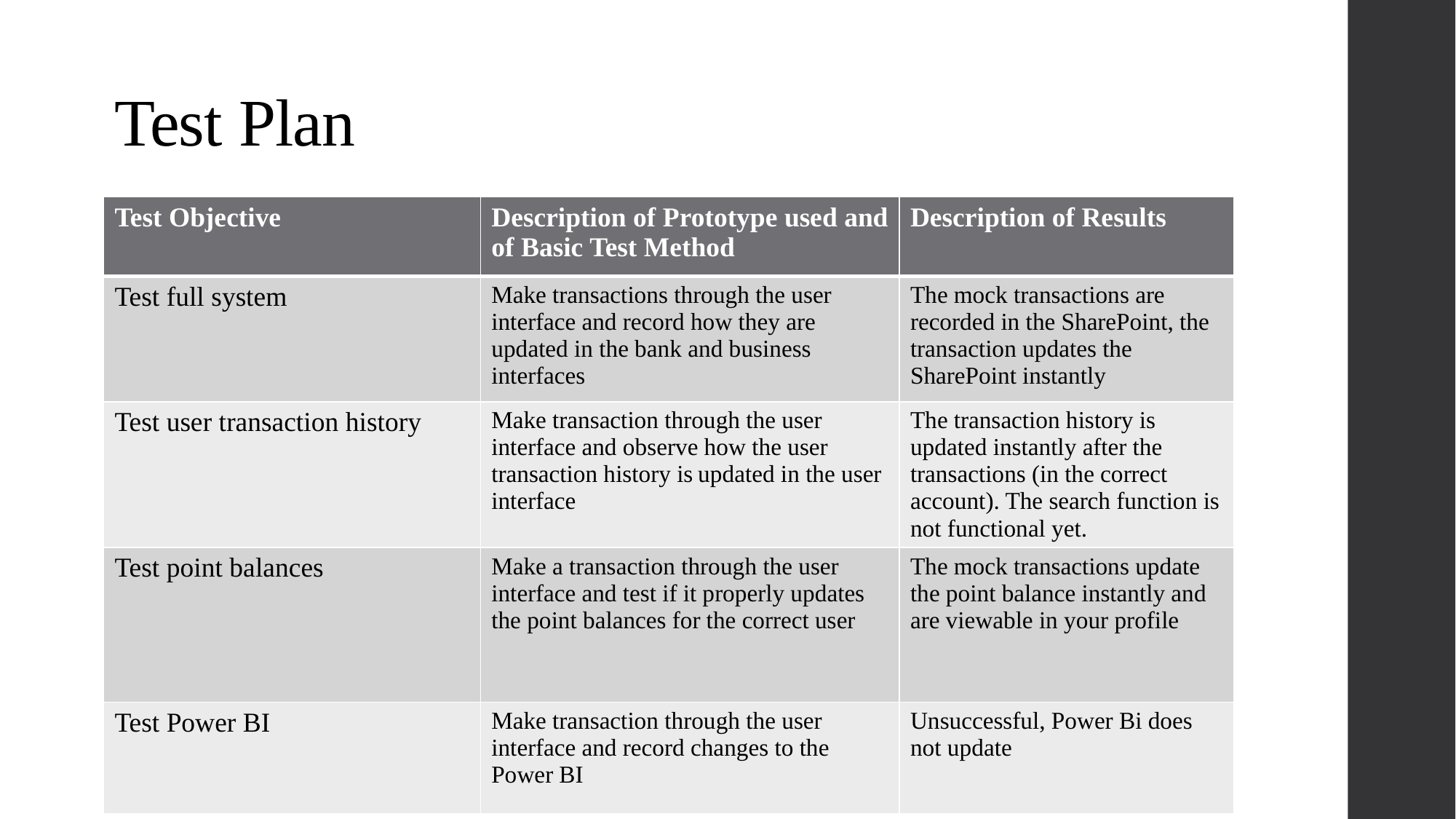

# Test Plan
| Test Objective | Description of Prototype used and of Basic Test Method | Description of Results |
| --- | --- | --- |
| Test full system | Make transactions through the user interface and record how they are updated in the bank and business interfaces | The mock transactions are recorded in the SharePoint, the transaction updates the SharePoint instantly |
| Test user transaction history | Make transaction through the user interface and observe how the user transaction history is updated in the user interface | The transaction history is updated instantly after the transactions (in the correct account). The search function is not functional yet. |
| Test point balances | Make a transaction through the user interface and test if it properly updates the point balances for the correct user | The mock transactions update the point balance instantly and are viewable in your profile |
| Test Power BI | Make transaction through the user interface and record changes to the Power BI | Unsuccessful, Power Bi does not update |